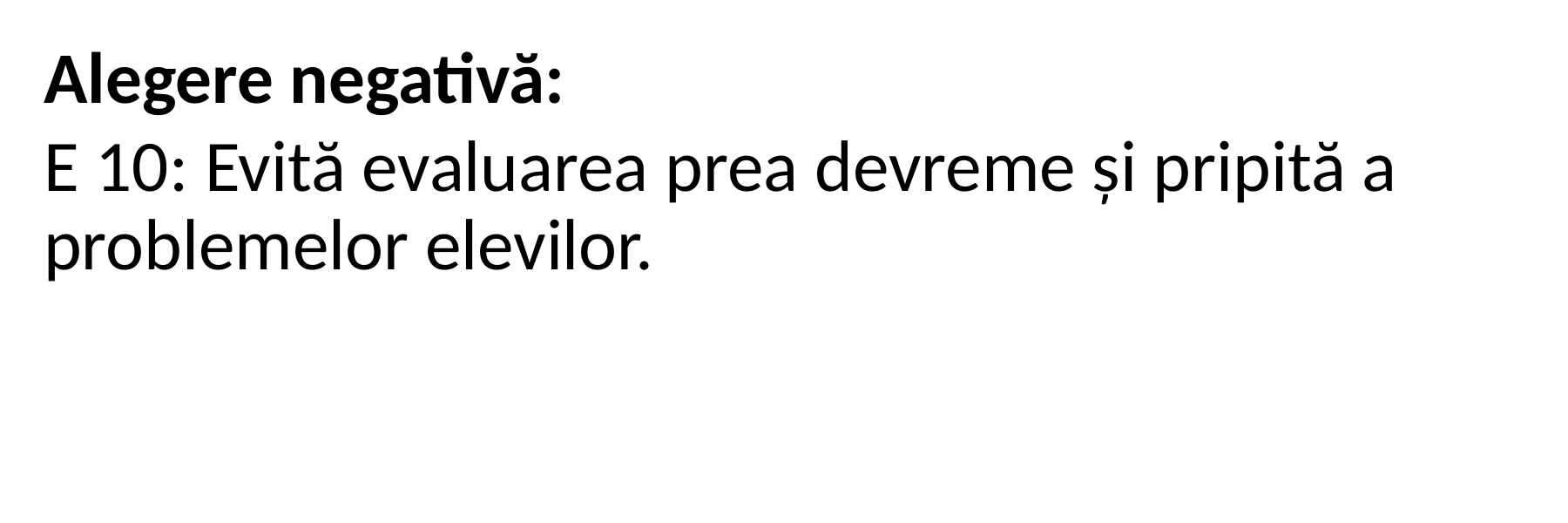

Alegere negativă:
E 10: Evită evaluarea prea devreme și pripită a problemelor elevilor.